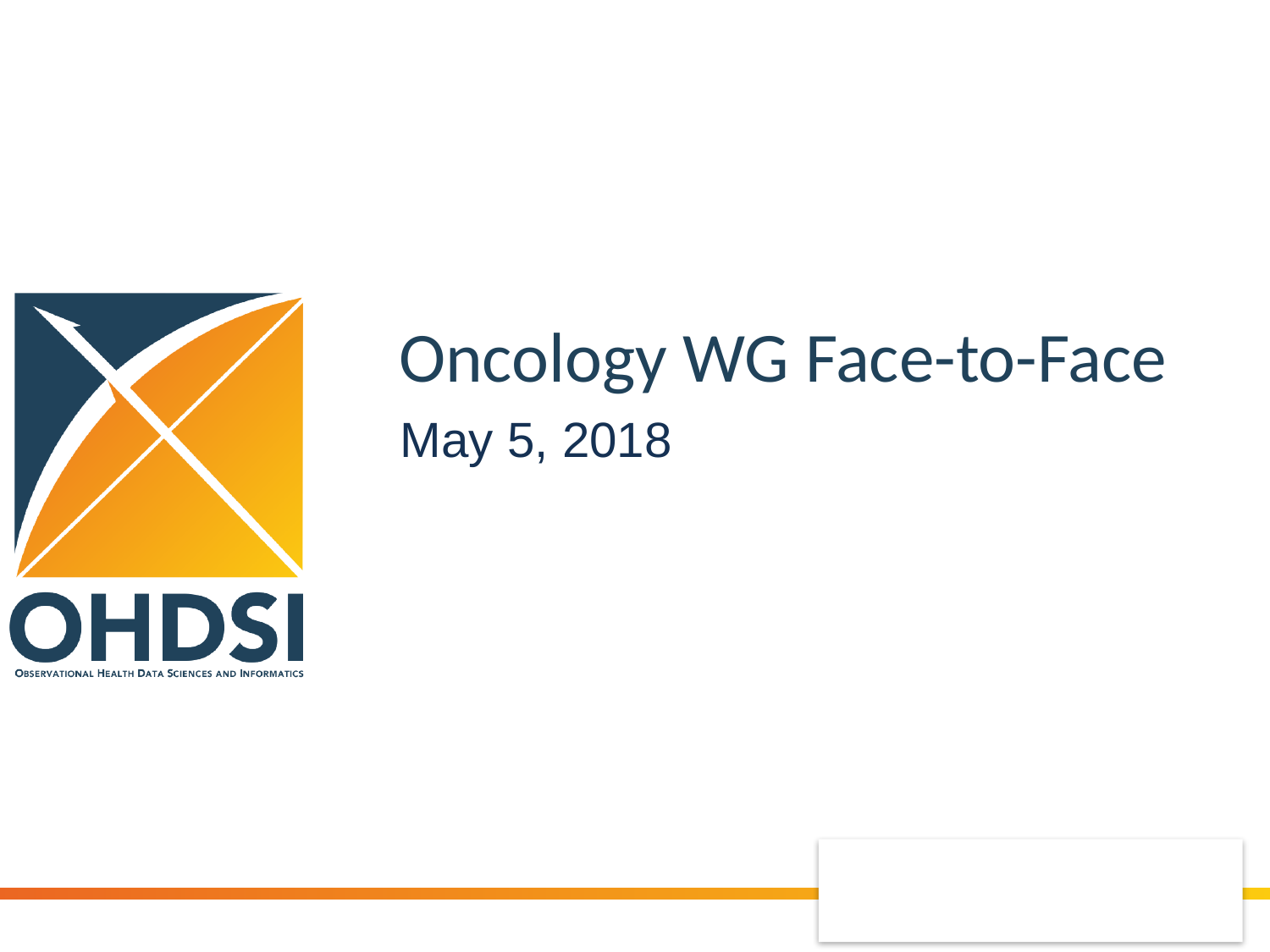

# Oncology WG Face-to-Face
May 5, 2018